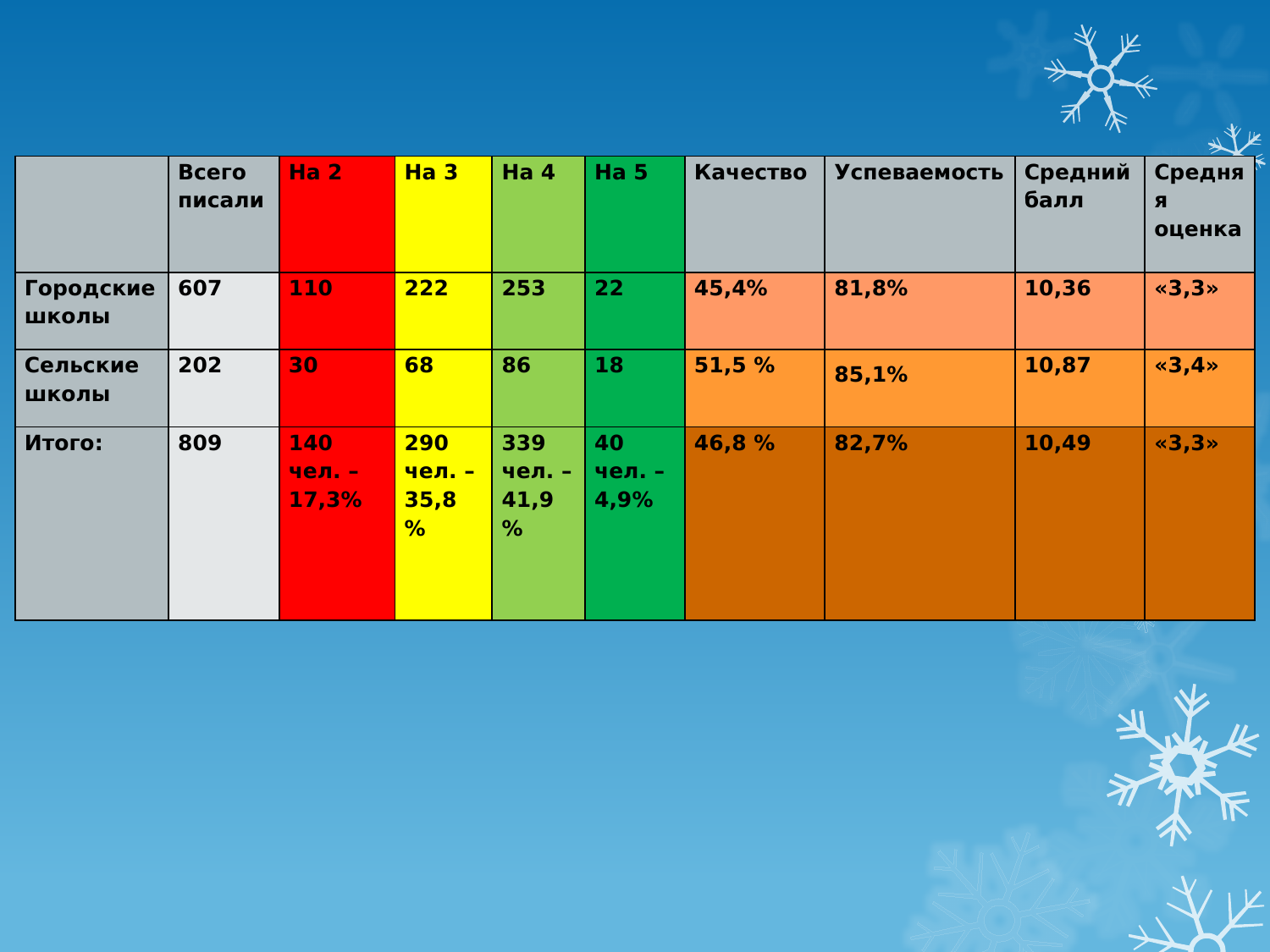

|  | Всего писали | На 2 | На 3 | На 4 | На 5 | Качество | Успеваемость | Средний балл | Средняя оценка |
| --- | --- | --- | --- | --- | --- | --- | --- | --- | --- |
| Городские школы | 607 | 110 | 222 | 253 | 22 | 45,4% | 81,8% | 10,36 | «3,3» |
| Сельские школы | 202 | 30 | 68 | 86 | 18 | 51,5 % | 85,1% | 10,87 | «3,4» |
| Итого: | 809 | 140 чел. – 17,3% | 290 чел. – 35,8 % | 339 чел. – 41,9 % | 40 чел. – 4,9% | 46,8 % | 82,7% | 10,49 | «3,3» |